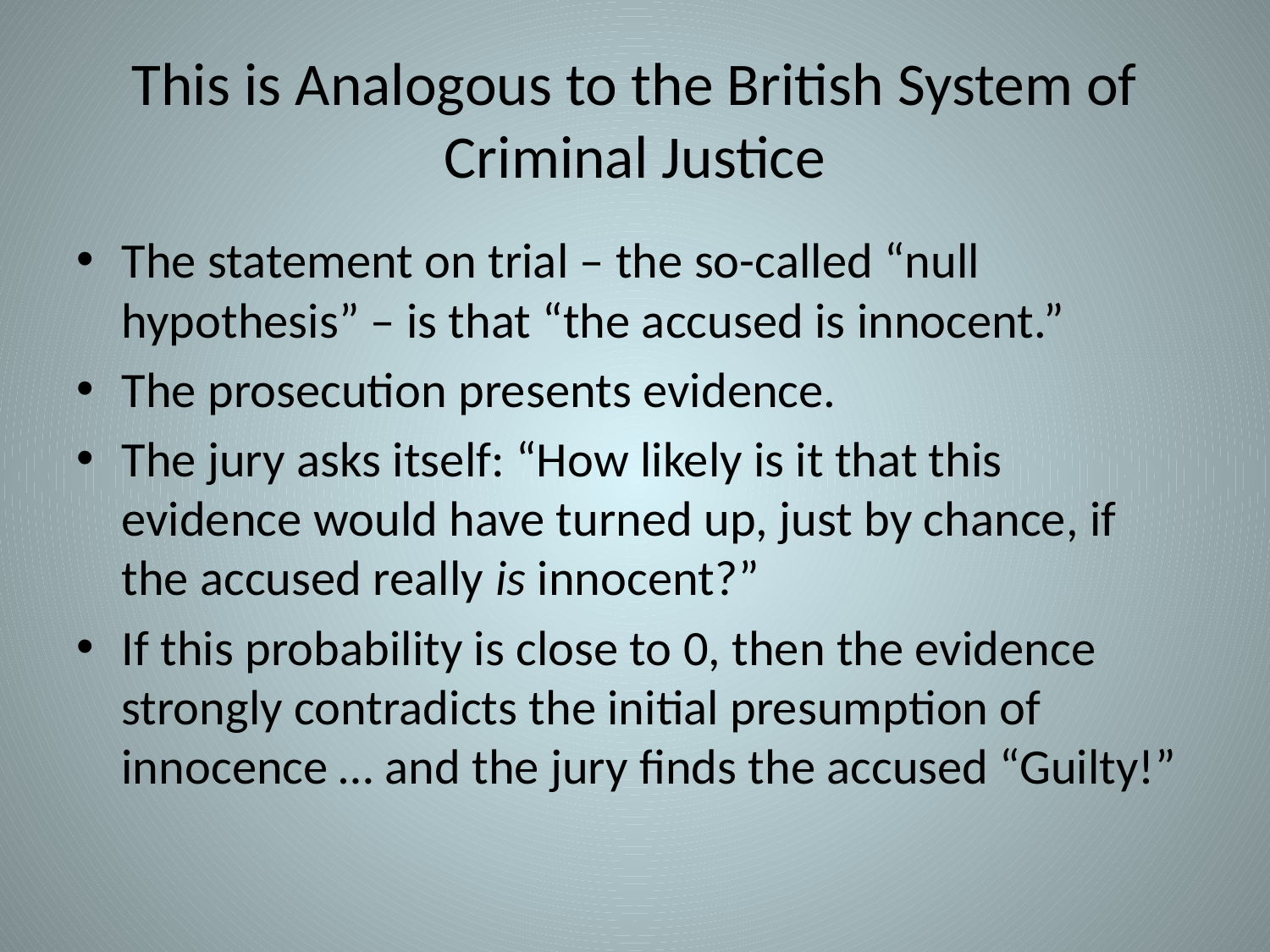

# This is Analogous to the British System of Criminal Justice
The statement on trial – the so-called “null hypothesis” – is that “the accused is innocent.”
The prosecution presents evidence.
The jury asks itself: “How likely is it that this evidence would have turned up, just by chance, if the accused really is innocent?”
If this probability is close to 0, then the evidence strongly contradicts the initial presumption of innocence … and the jury finds the accused “Guilty!”